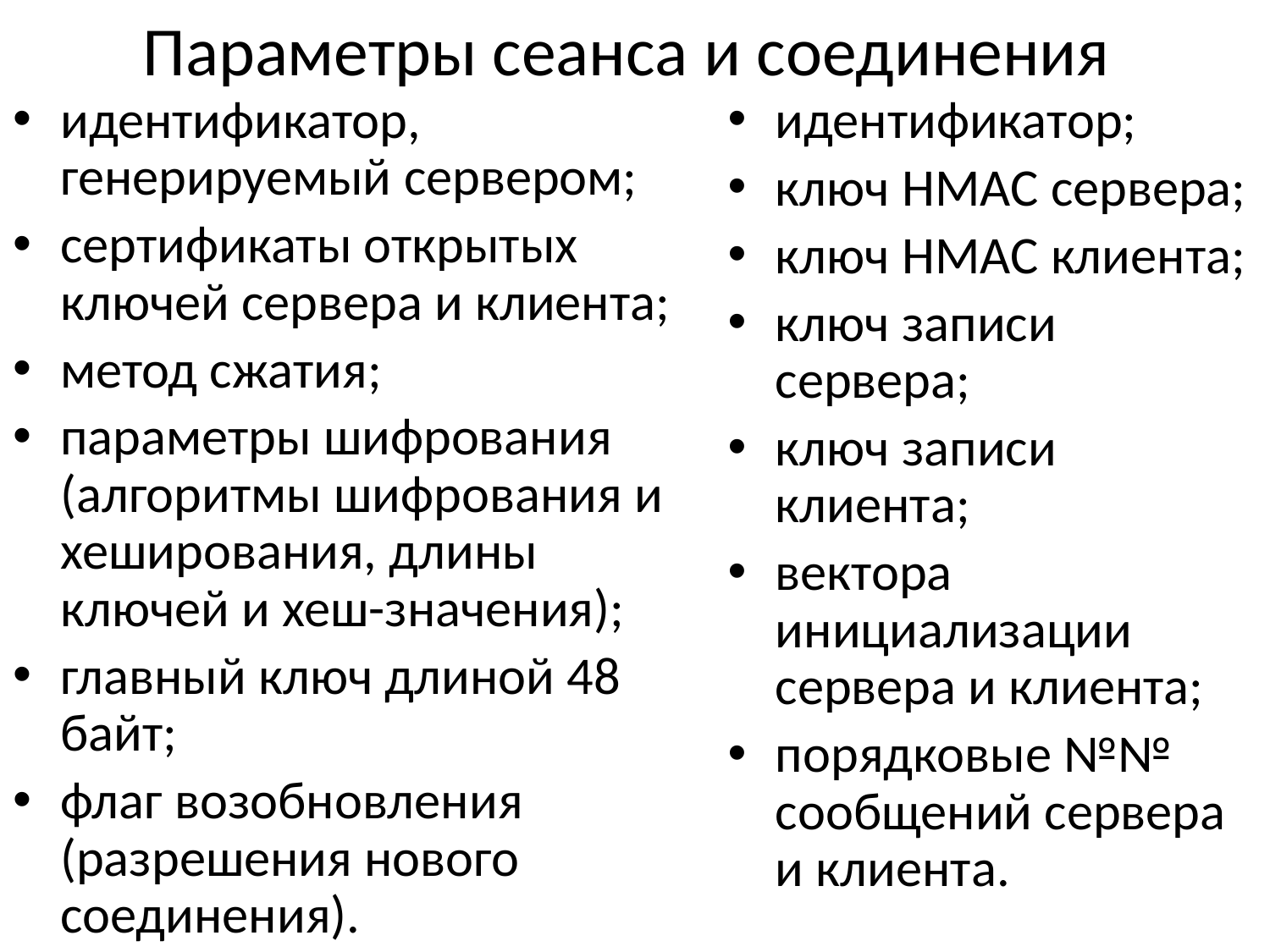

# Параметры сеанса и соединения
идентификатор, генерируемый сервером;
сертификаты открытых ключей сервера и клиента;
метод сжатия;
параметры шифрования (алгоритмы шифрования и хеширования, длины ключей и хеш-значения);
главный ключ длиной 48 байт;
флаг возобновления (разрешения нового соединения).
идентификатор;
ключ HMAC сервера;
ключ HMAC клиента;
ключ записи сервера;
ключ записи клиента;
вектора инициализации сервера и клиента;
порядковые №№ сообщений сервера и клиента.